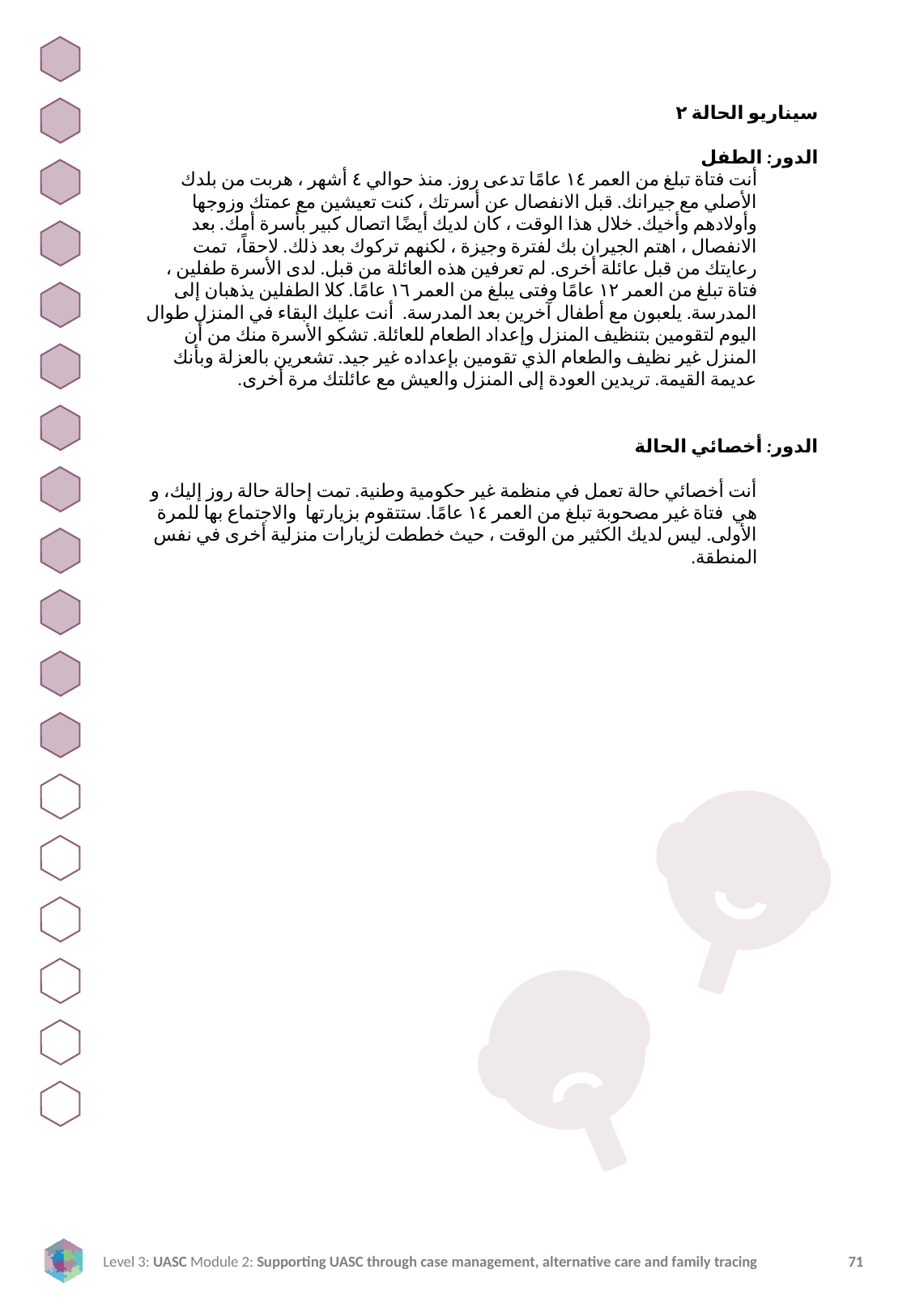

سيناريو الحالة ٢

الدور: الطفل
أنت فتاة تبلغ من العمر ١٤ عامًا تدعى روز. منذ حوالي ٤ أشهر ، هربت من بلدك الأصلي مع جيرانك. قبل الانفصال عن أسرتك ، كنت تعيشين مع عمتك وزوجها وأولادهم وأخيك. خلال هذا الوقت ، كان لديك أيضًا اتصال كبير بأسرة أمك. بعد الانفصال ، اهتم الجيران بك لفترة وجيزة ، لكنهم تركوك بعد ذلك. لاحقاً،  تمت رعايتك من قبل عائلة أخرى. لم تعرفين هذه العائلة من قبل. لدى الأسرة طفلين ، فتاة تبلغ من العمر ١٢ عامًا وفتى يبلغ من العمر ١٦ عامًا. كلا الطفلين يذهبان إلى المدرسة. يلعبون مع أطفال آخرين بعد المدرسة.  أنت عليك البقاء في المنزل طوال اليوم لتقومين بتنظيف المنزل وإعداد الطعام للعائلة. تشكو الأسرة منك من أن المنزل غير نظيف والطعام الذي تقومين بإعداده غير جيد. تشعرين بالعزلة وبأنك عديمة القيمة. تريدين العودة إلى المنزل والعيش مع عائلتك مرة أخرى.

الدور: أخصائي الحالة

أنت أخصائي حالة تعمل في منظمة غير حكومية وطنية. تمت إحالة حالة روز إليك، و هي  فتاة غير مصحوبة تبلغ من العمر ١٤ عامًا. ستتقوم بزيارتها  والاجتماع بها للمرة الأولى. ليس لديك الكثير من الوقت ، حيث خططت لزيارات منزلية أخرى في نفس المنطقة.